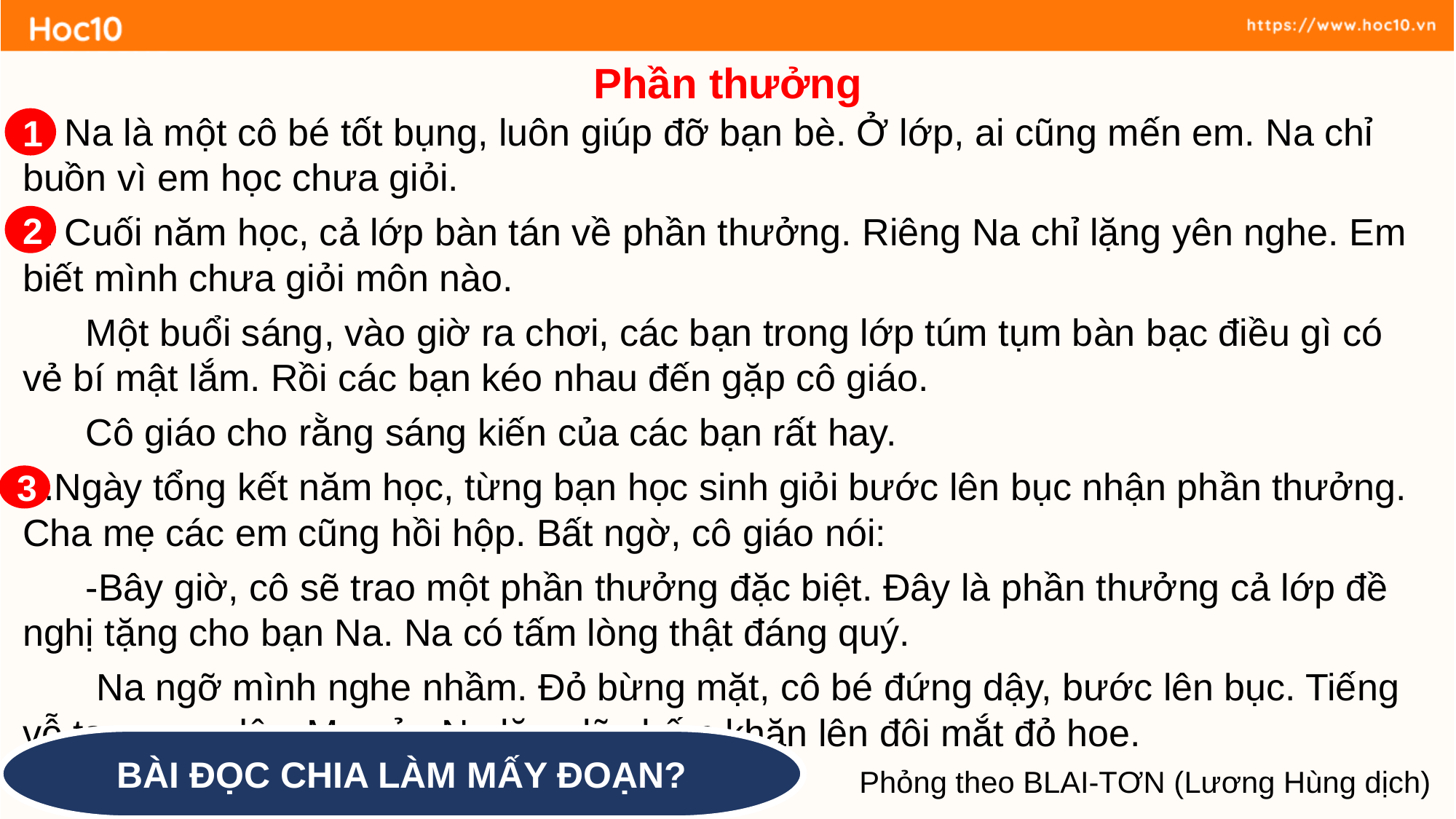

Phần thưởng
1. Na là một cô bé tốt bụng, luôn giúp đỡ bạn bè. Ở lớp, ai cũng mến em. Na chỉ buồn vì em học chưa giỏi.
2. Cuối năm học, cả lớp bàn tán về phần thưởng. Riêng Na chỉ lặng yên nghe. Em biết mình chưa giỏi môn nào.
      Một buổi sáng, vào giờ ra chơi, các bạn trong lớp túm tụm bàn bạc điều gì có vẻ bí mật lắm. Rồi các bạn kéo nhau đến gặp cô giáo.
      Cô giáo cho rằng sáng kiến của các bạn rất hay.
3.Ngày tổng kết năm học, từng bạn học sinh giỏi bước lên bục nhận phần thưởng. Cha mẹ các em cũng hồi hộp. Bất ngờ, cô giáo nói:
      -Bây giờ, cô sẽ trao một phần thưởng đặc biệt. Đây là phần thưởng cả lớp đề nghị tặng cho bạn Na. Na có tấm lòng thật đáng quý.
       Na ngỡ mình nghe nhầm. Đỏ bừng mặt, cô bé đứng dậy, bước lên bục. Tiếng vỗ tay vang dậy. Mẹ của Na lặng lẽ chấm khăn lên đôi mắt đỏ hoe.
Phỏng theo BLAI-TƠN (Lương Hùng dịch)
1
2
3
BÀI ĐỌC CHIA LÀM MẤY ĐOẠN?